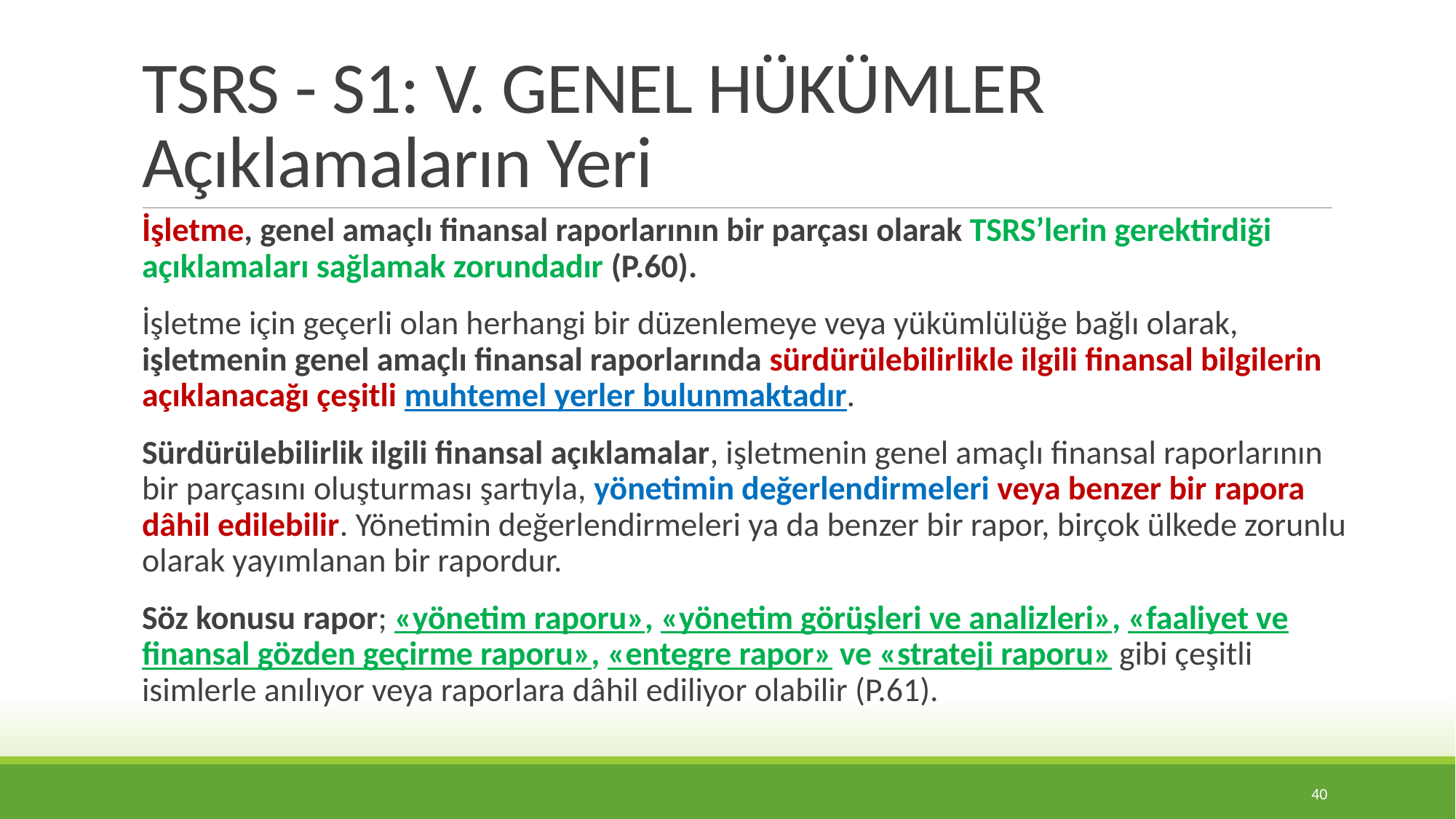

# TSRS - S1: V. GENEL HÜKÜMLER Açıklamaların Yeri
İşletme, genel amaçlı finansal raporlarının bir parçası olarak TSRS’lerin gerektirdiği açıklamaları sağlamak zorundadır (P.60).
İşletme için geçerli olan herhangi bir düzenlemeye veya yükümlülüğe bağlı olarak, işletmenin genel amaçlı finansal raporlarında sürdürülebilirlikle ilgili finansal bilgilerin açıklanacağı çeşitli muhtemel yerler bulunmaktadır.
Sürdürülebilirlik ilgili finansal açıklamalar, işletmenin genel amaçlı finansal raporlarının bir parçasını oluşturması şartıyla, yönetimin değerlendirmeleri veya benzer bir rapora dâhil edilebilir. Yönetimin değerlendirmeleri ya da benzer bir rapor, birçok ülkede zorunlu olarak yayımlanan bir rapordur.
Söz konusu rapor; «yönetim raporu», «yönetim görüşleri ve analizleri», «faaliyet ve finansal gözden geçirme raporu», «entegre rapor» ve «strateji raporu» gibi çeşitli isimlerle anılıyor veya raporlara dâhil ediliyor olabilir (P.61).
40